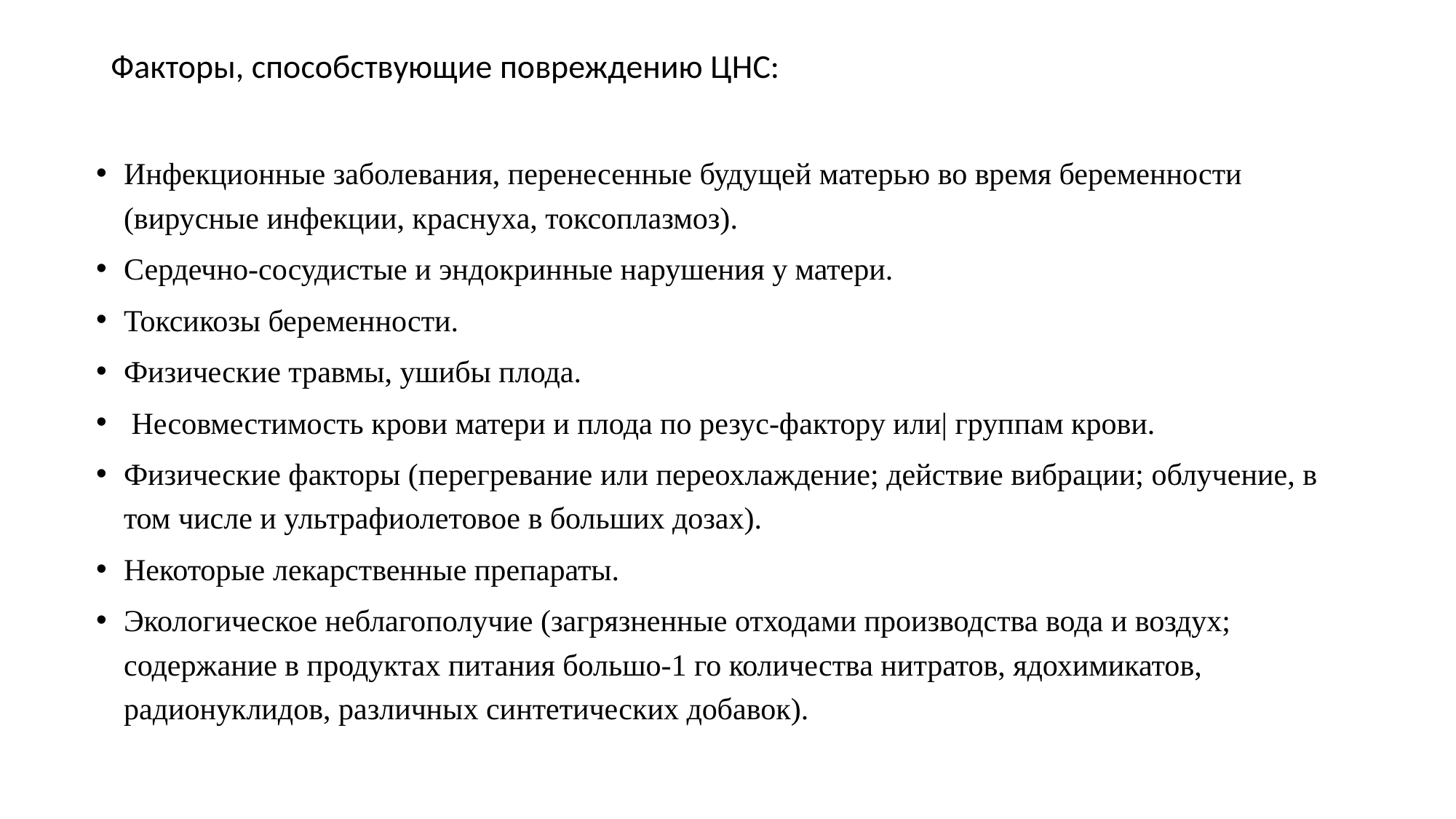

# Факторы, способствующие повреждению ЦНС:

Инфекционные заболевания, перенесенные будущей матерью во время беременности (вирусные инфекции, краснуха, токсоплазмоз).
Сердечно-сосудистые и эндокринные нарушения у матери.
Токсикозы беременности.
Физические травмы, ушибы плода.
 Несовместимость крови матери и плода по резус-фактору или| группам крови.
Физические факторы (перегревание или переохлаждение; действие вибрации; облучение, в том числе и ультрафиолетовое в больших дозах).
Некоторые лекарственные препараты.
Экологическое неблагополучие (загрязненные отходами производства вода и воздух; содержание в продуктах питания большо-1 го количества нитратов, ядохимикатов, радионуклидов, различных синтетических добавок).